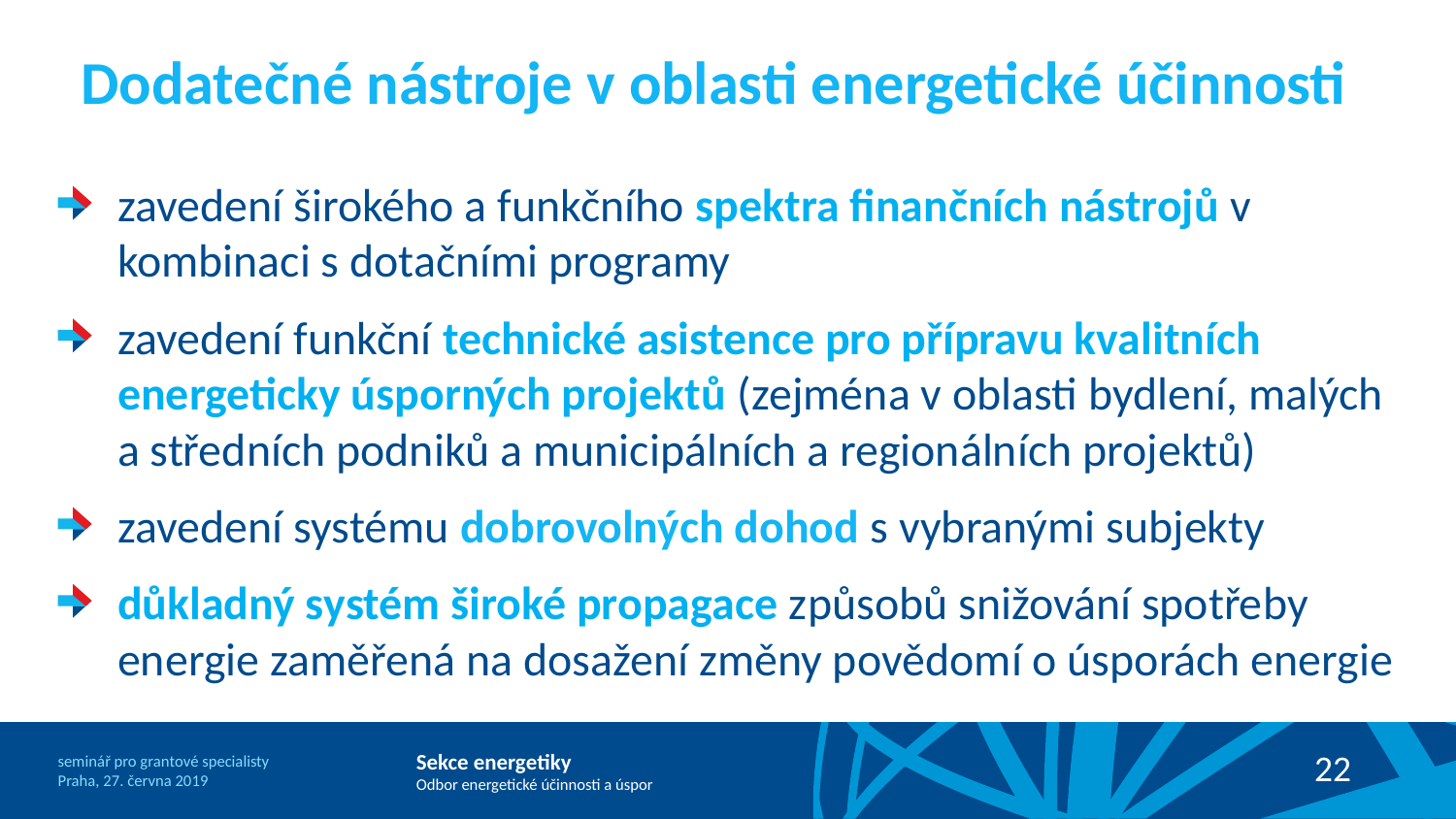

# Dodatečné nástroje v oblasti energetické účinnosti
zavedení širokého a funkčního spektra finančních nástrojů v kombinaci s dotačními programy
zavedení funkční technické asistence pro přípravu kvalitních energeticky úsporných projektů (zejména v oblasti bydlení, malých a středních podniků a municipálních a regionálních projektů)
zavedení systému dobrovolných dohod s vybranými subjekty
důkladný systém široké propagace způsobů snižování spotřeby energie zaměřená na dosažení změny povědomí o úsporách energie